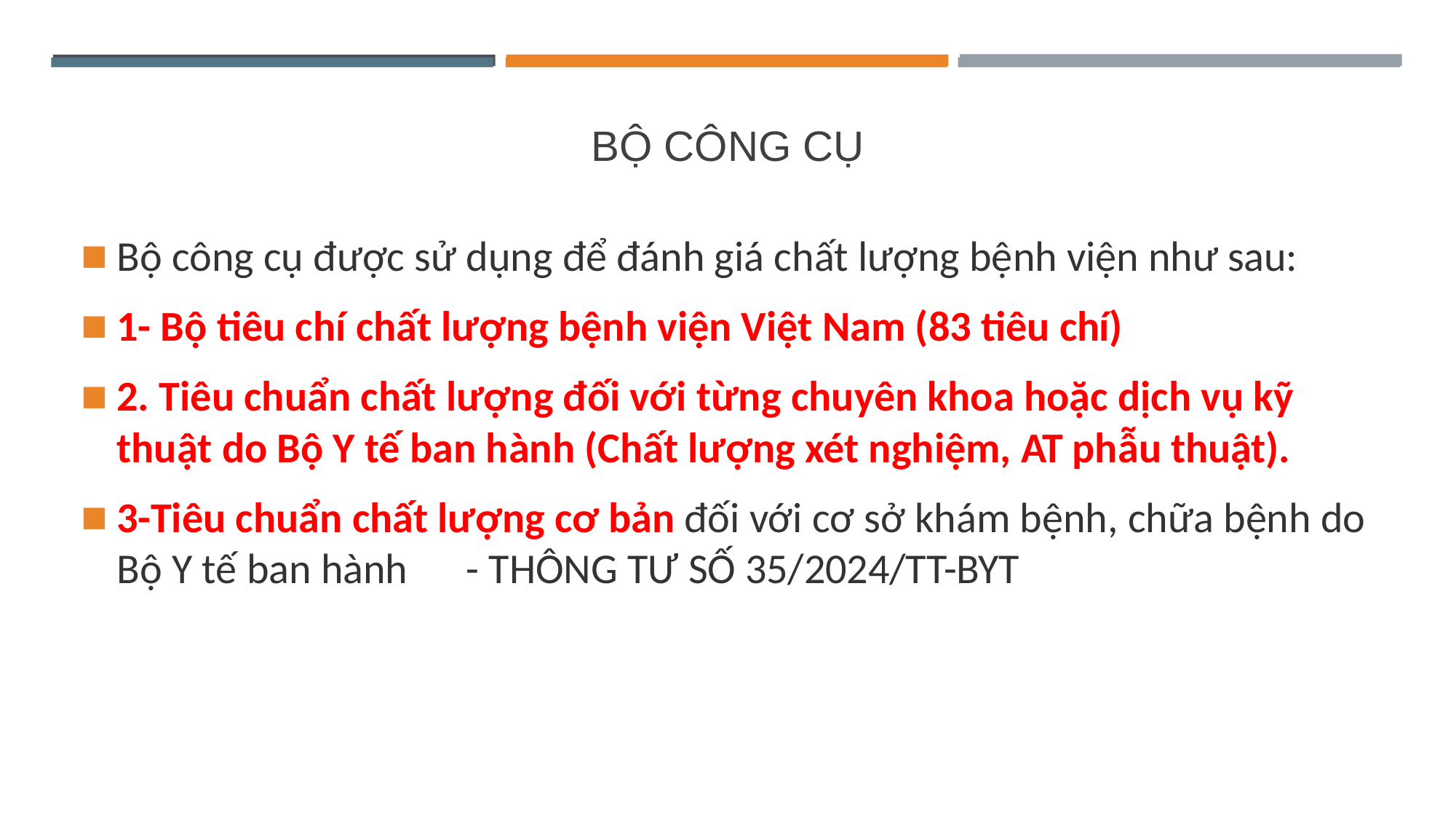

BỘ CÔNG CỤ

Bộ công cụ được sử dụng để đánh giá chất lượng bệnh viện như sau:
1- Bộ tiêu chí chất lượng bệnh viện Việt Nam (83 tiêu chí)
2. Tiêu chuẩn chất lượng đối với từng chuyên khoa hoặc dịch vụ kỹ thuật do Bộ Y tế ban hành (Chất lượng xét nghiệm, AT phẫu thuật).
3-Tiêu chuẩn chất lượng cơ bản đối với cơ sở khám bệnh, chữa bệnh do Bộ Y tế ban hành	- THÔNG TƯ SỐ 35/2024/TT-BYT